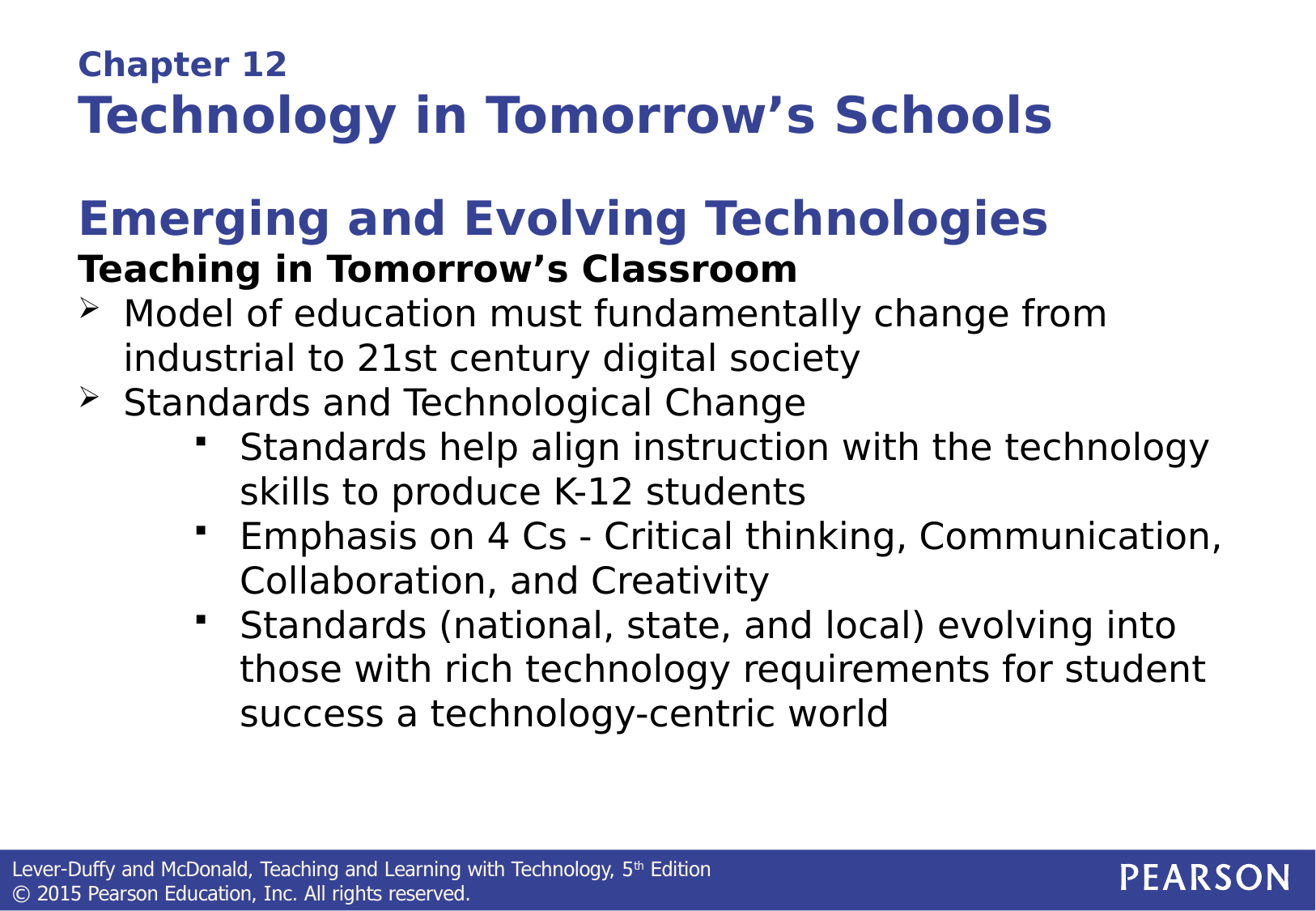

# Chapter 12 Technology in Tomorrow’s Schools
Emerging and Evolving Technologies
Teaching in Tomorrow’s Classroom
Model of education must fundamentally change from industrial to 21st century digital society
Standards and Technological Change
Standards help align instruction with the technology skills to produce K-12 students
Emphasis on 4 Cs - Critical thinking, Communication, Collaboration, and Creativity
Standards (national, state, and local) evolving into those with rich technology requirements for student success a technology-centric world